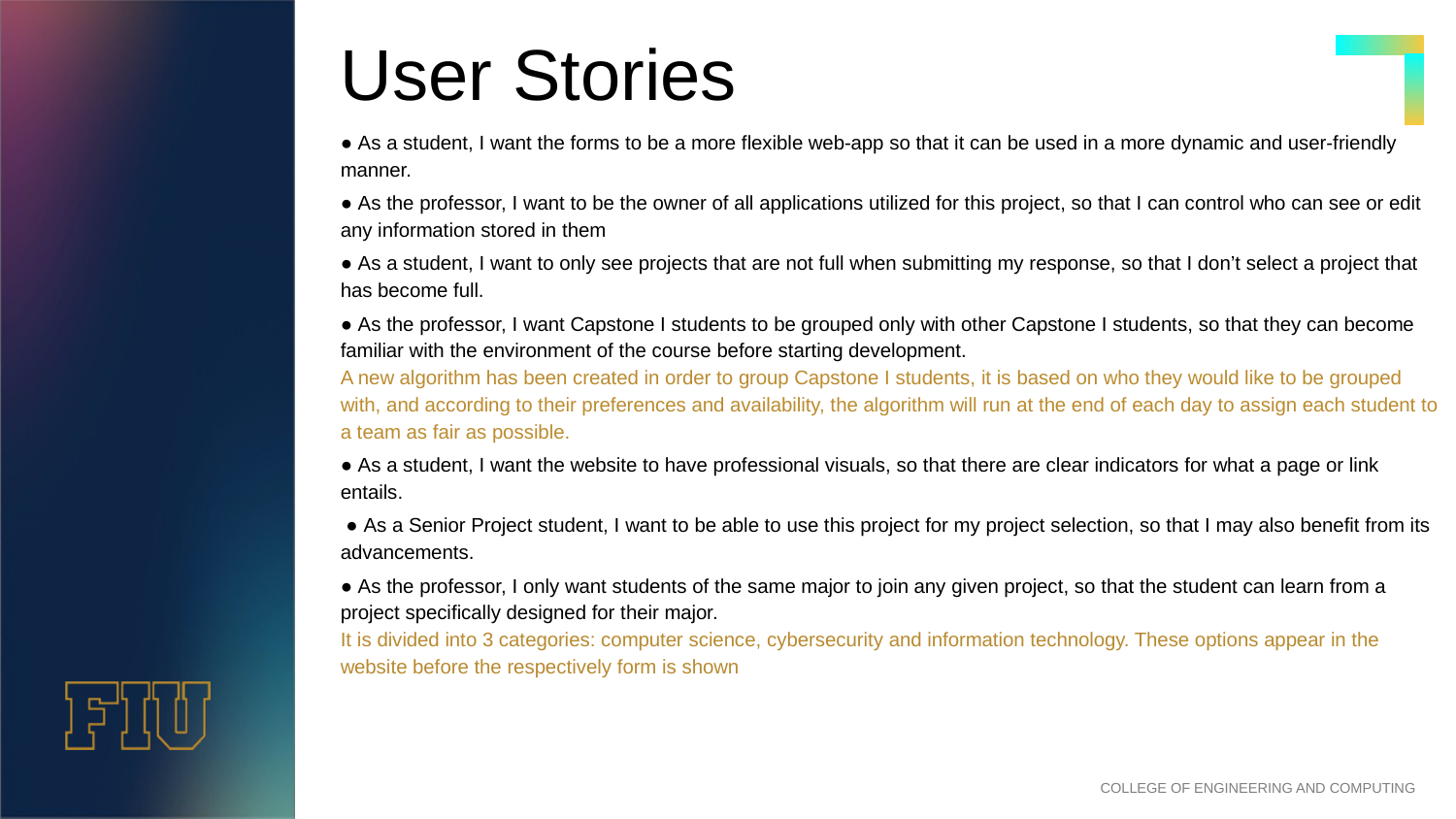

# User Stories
● As a student, I want the forms to be a more flexible web-app so that it can be used in a more dynamic and user-friendly manner.
● As the professor, I want to be the owner of all applications utilized for this project, so that I can control who can see or edit any information stored in them
● As a student, I want to only see projects that are not full when submitting my response, so that I don’t select a project that has become full.
● As the professor, I want Capstone I students to be grouped only with other Capstone I students, so that they can become familiar with the environment of the course before starting development.
A new algorithm has been created in order to group Capstone I students, it is based on who they would like to be grouped with, and according to their preferences and availability, the algorithm will run at the end of each day to assign each student to a team as fair as possible.
● As a student, I want the website to have professional visuals, so that there are clear indicators for what a page or link entails.
 ● As a Senior Project student, I want to be able to use this project for my project selection, so that I may also benefit from its advancements.
● As the professor, I only want students of the same major to join any given project, so that the student can learn from a project specifically designed for their major.
It is divided into 3 categories: computer science, cybersecurity and information technology. These options appear in the website before the respectively form is shown
● As a student, I want to know the deadline to submit my response, so that I don’t accidentally wait too long to submit my preferences.
● As the professor, I want the spreadsheet to delete past students and projects that are no longer relevant, so that it doesn’t store unnecessary data